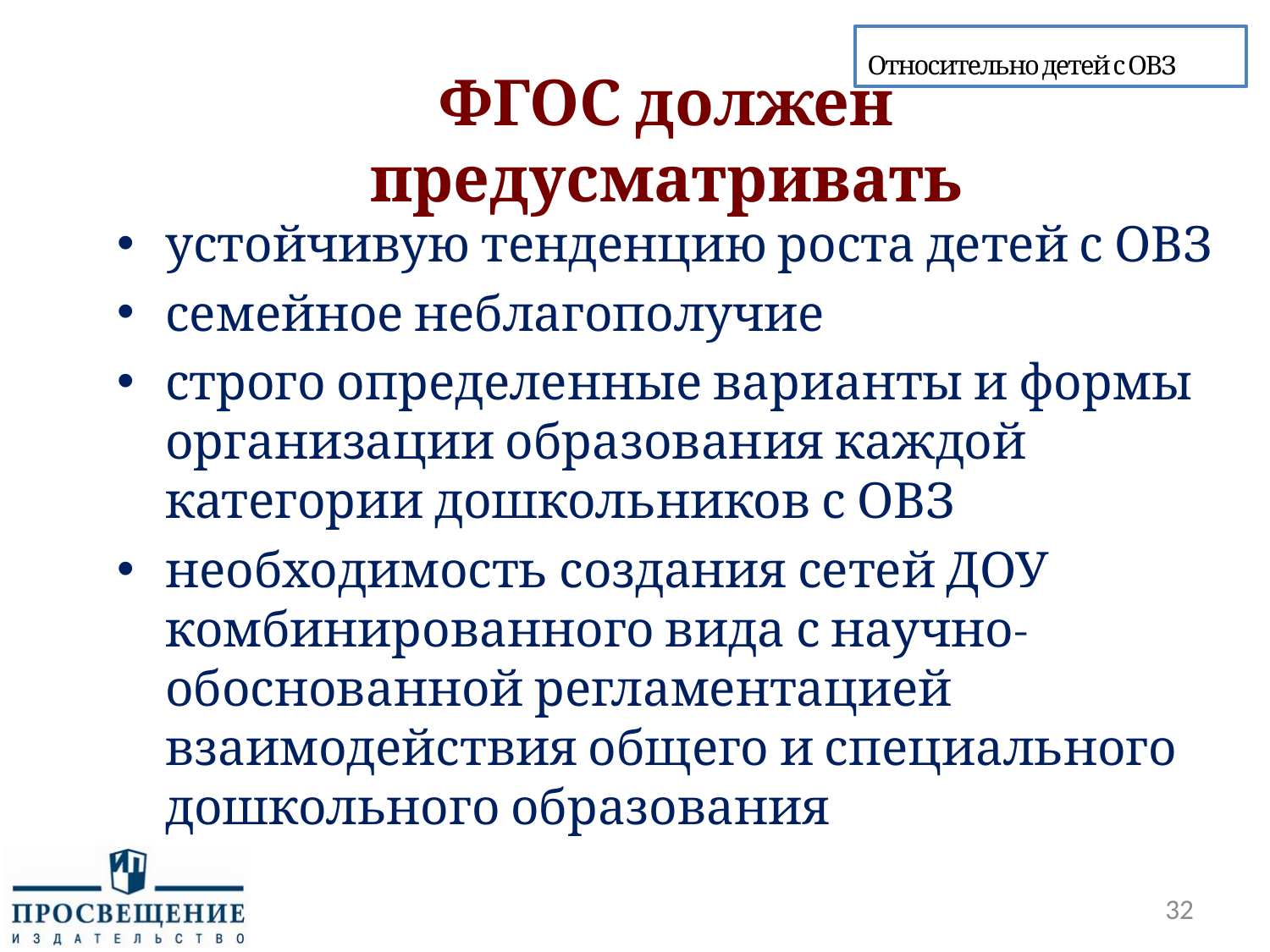

Относительно детей с ОВЗ
# ФГОС должен предусматривать
устойчивую тенденцию роста детей с ОВЗ
семейное неблагополучие
строго определенные варианты и формы организации образования каждой категории дошкольников с ОВЗ
необходимость создания сетей ДОУ комбинированного вида с научно-обоснованной регламентацией взаимодействия общего и специального дошкольного образования

32